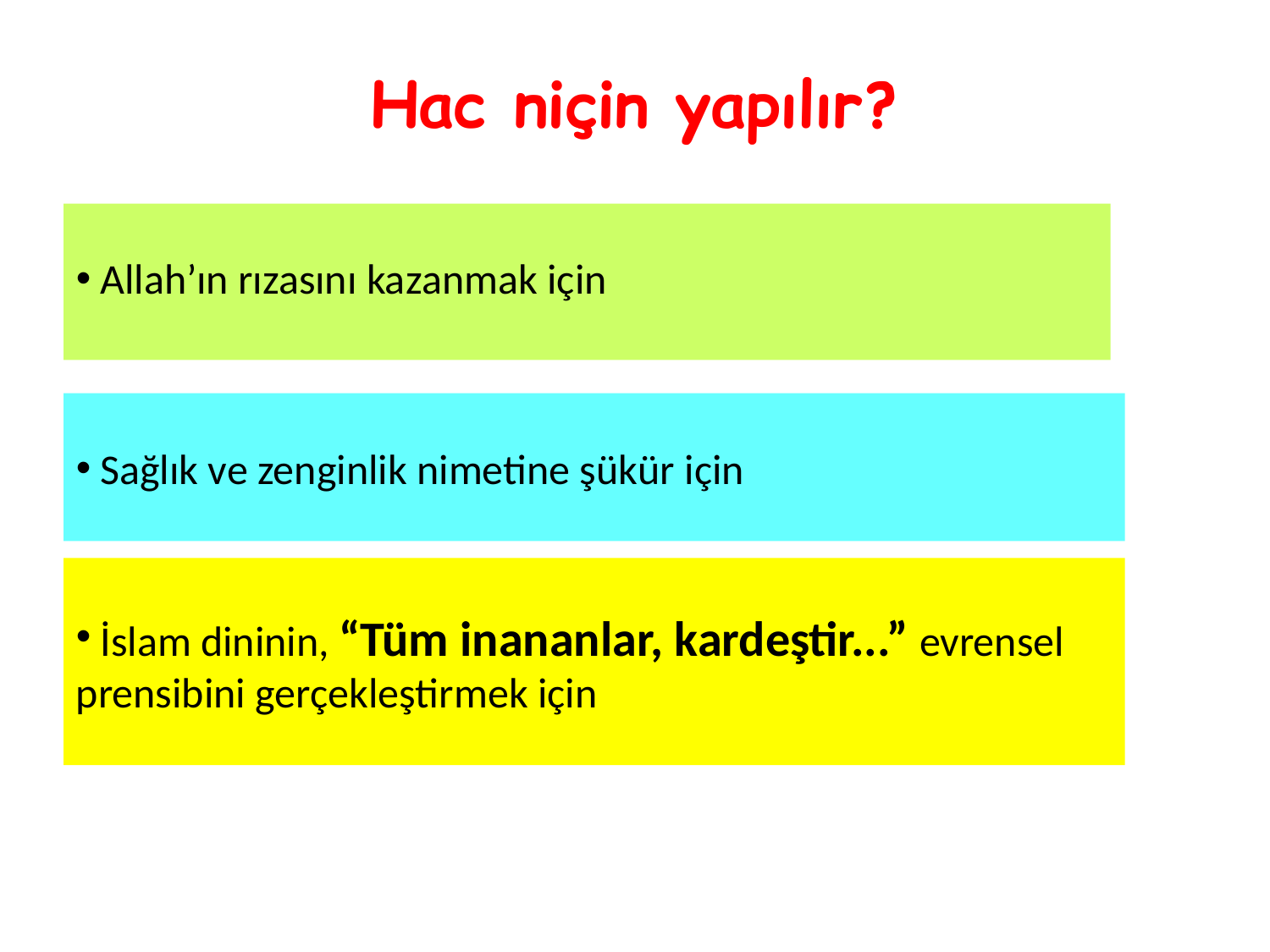

# Hac niçin yapılır?

 Allah’ın rızasını kazanmak için

 Sağlık ve zenginlik nimetine şükür için

 İslam dininin, “Tüm inananlar, kardeştir...” evrensel prensibini gerçekleştirmek için